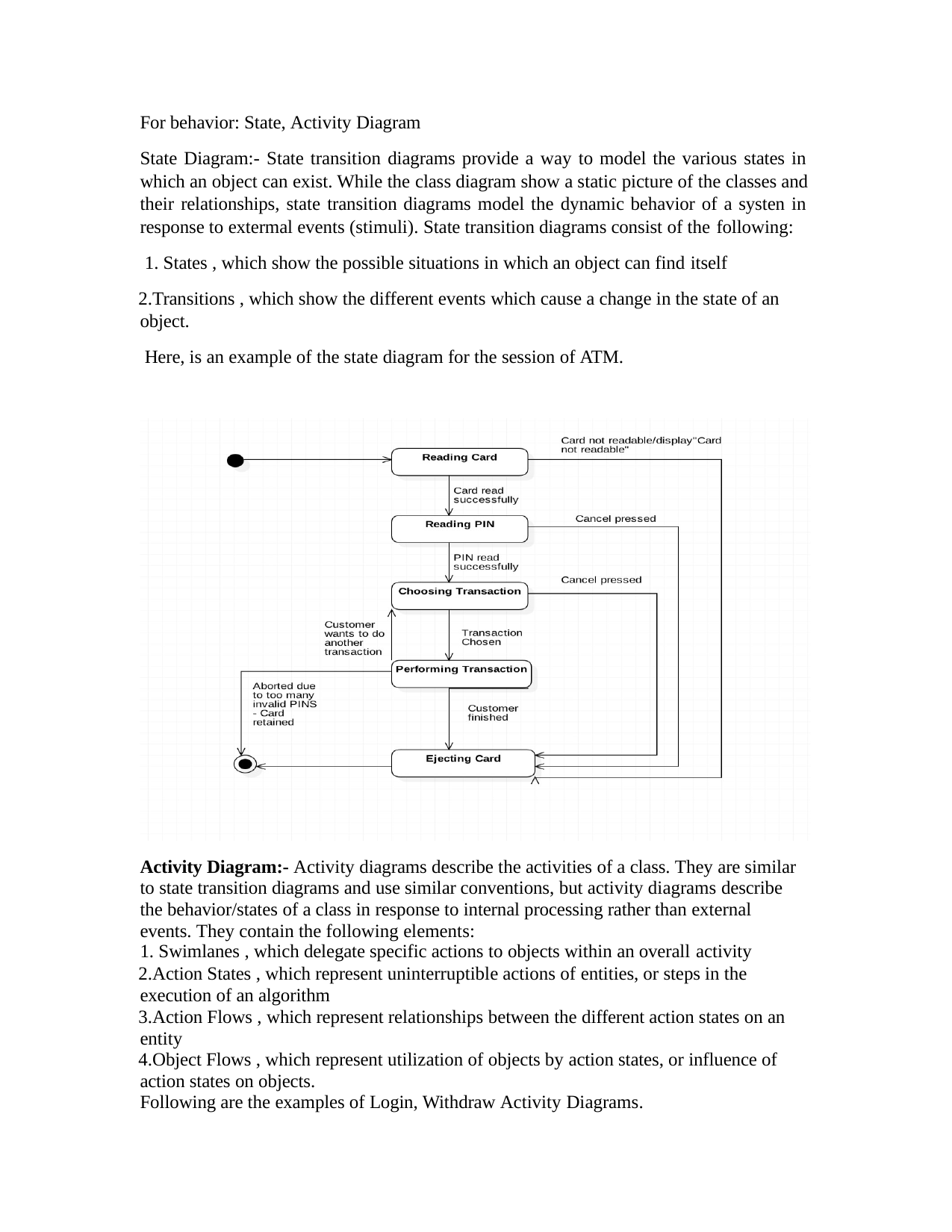

For behavior: State, Activity Diagram
State Diagram:- State transition diagrams provide a way to model the various states in  which an object can exist. While the class diagram show a static picture of the classes and  their relationships, state transition diagrams model the dynamic behavior of a systen in  response to extermal events (stimuli). State transition diagrams consist of the following:
States , which show the possible situations in which an object can find itself
Transitions , which show the different events which cause a change in the state of an  object.
Here, is an example of the state diagram for the session of ATM.

Activity Diagram:- Activity diagrams describe the activities of a class. They are similar  to state transition diagrams and use similar conventions, but activity diagrams describe  the behavior/states of a class in response to internal processing rather than external  events. They contain the following elements:
Swimlanes , which delegate specific actions to objects within an overall activity
Action States , which represent uninterruptible actions of entities, or steps in the  execution of an algorithm
Action Flows , which represent relationships between the different action states on an  entity
Object Flows , which represent utilization of objects by action states, or influence of  action states on objects.
Following are the examples of Login, Withdraw Activity Diagrams.